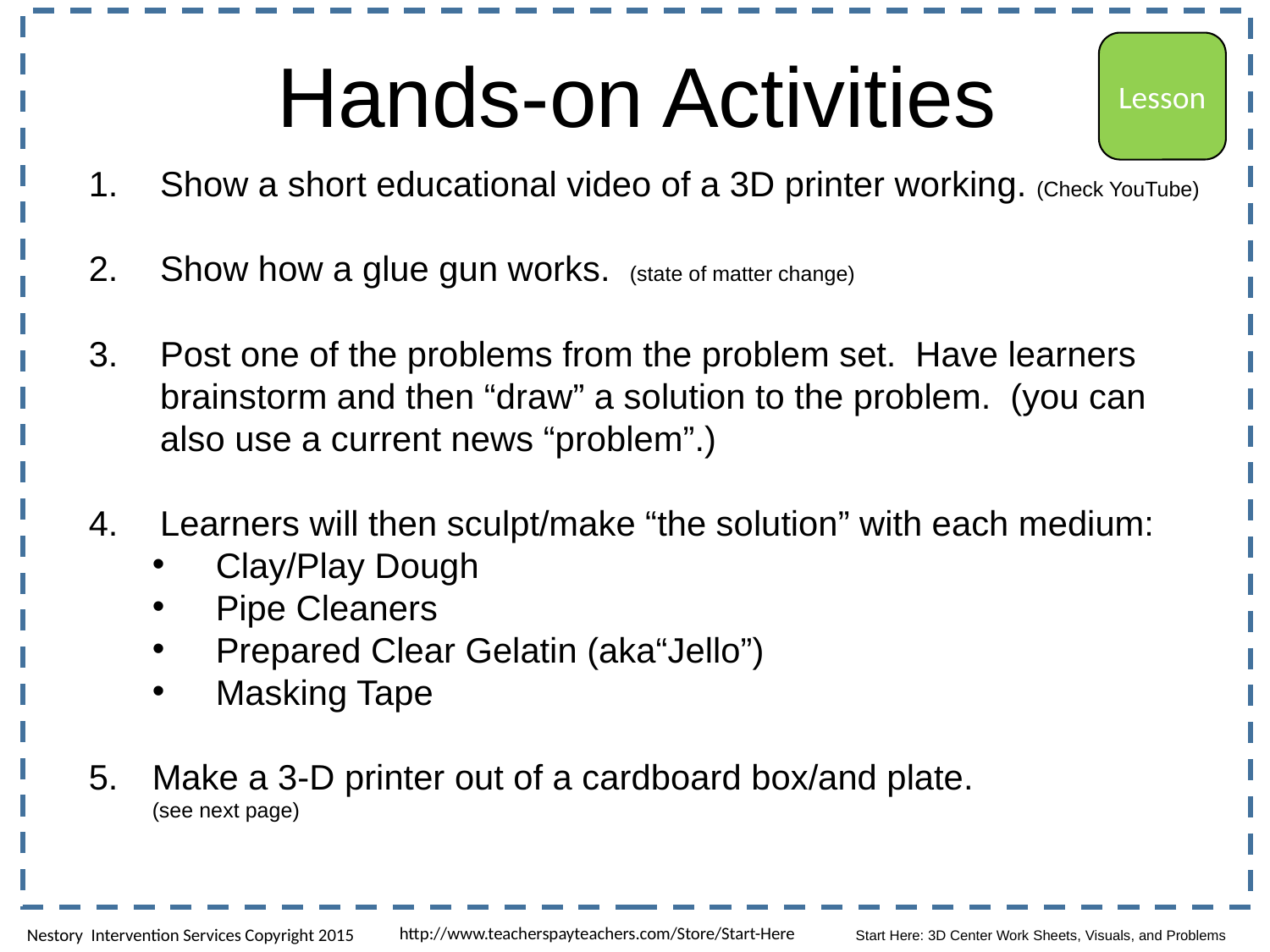

Lesson
Hands-on Activities
Show a short educational video of a 3D printer working. (Check YouTube)

Show how a glue gun works.  (state of matter change)

Post one of the problems from the problem set.  Have learners brainstorm and then “draw” a solution to the problem.  (you can also use a current news “problem”.)

Learners will then sculpt/make “the solution” with each medium:
Clay/Play Dough
Pipe Cleaners
Prepared Clear Gelatin (aka“Jello”)
Masking Tape

Make a 3-D printer out of a cardboard box/and plate.
(see next page)
Start Here: 3D Center Work Sheets, Visuals, and Problems
http://www.teacherspayteachers.com/Store/Start-Here
Nestory  Intervention Services Copyright 2015